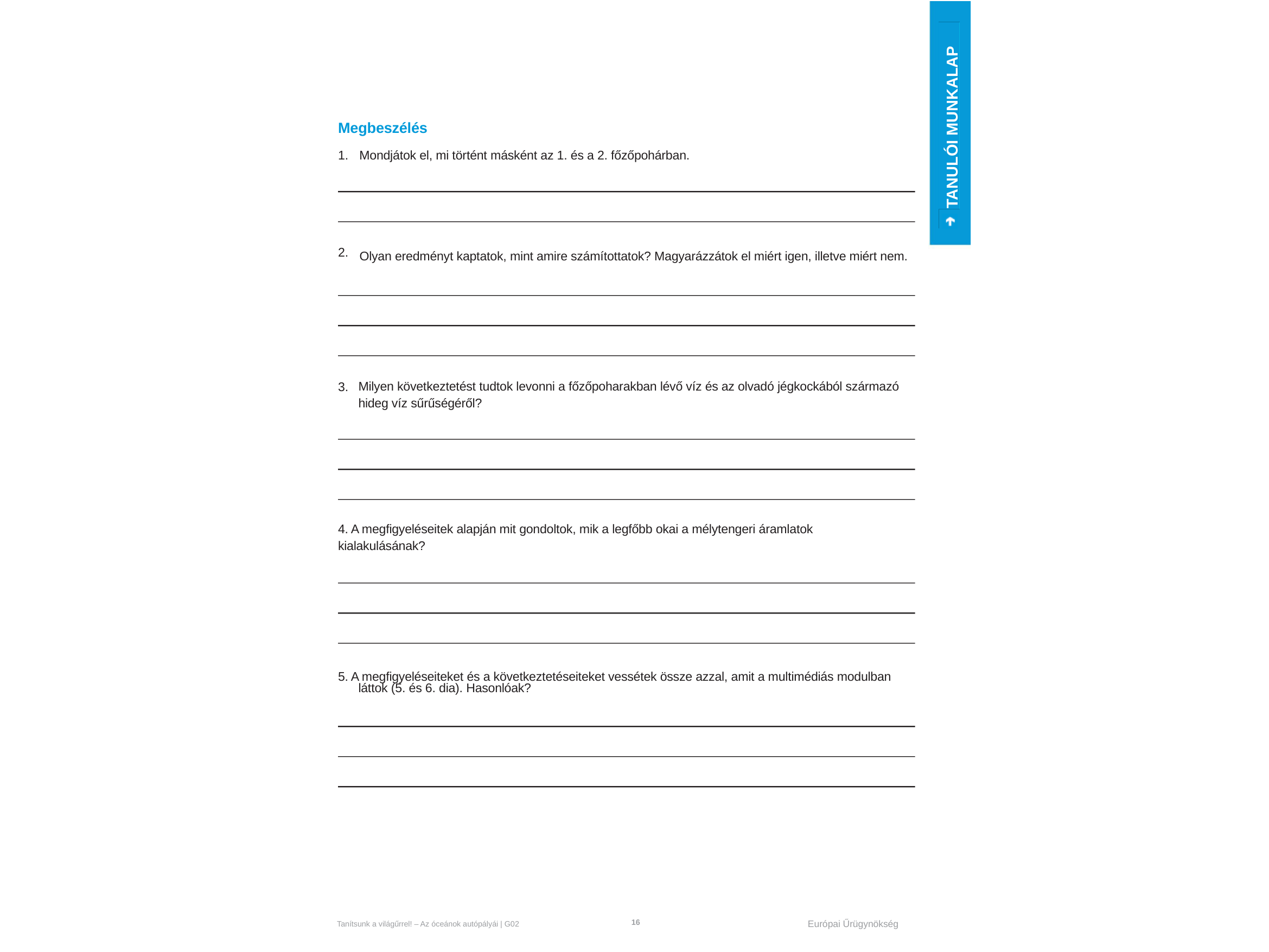

TANULÓI MUNKALAP
Megbeszélés
1.
Mondjátok el, mi történt másként az 1. és a 2. főzőpohárban.

Olyan eredményt kaptatok, mint amire számítottatok? Magyarázzátok el miért igen, illetve miért nem.
2.

3.
Milyen következtetést tudtok levonni a főzőpoharakban lévő víz és az olvadó jégkockából származó hideg víz sűrűségéről?

4. A megfigyeléseitek alapján mit gondoltok, mik a legfőbb okai a mélytengeri áramlatok kialakulásának?

5. A megfigyeléseiteket és a következtetéseiteket vessétek össze azzal, amit a multimédiás modulban
láttok (5. és 6. dia). Hasonlóak?

16
Európai Űrügynökség
Tanítsunk a világűrrel! – Az óceánok autópályái | G02